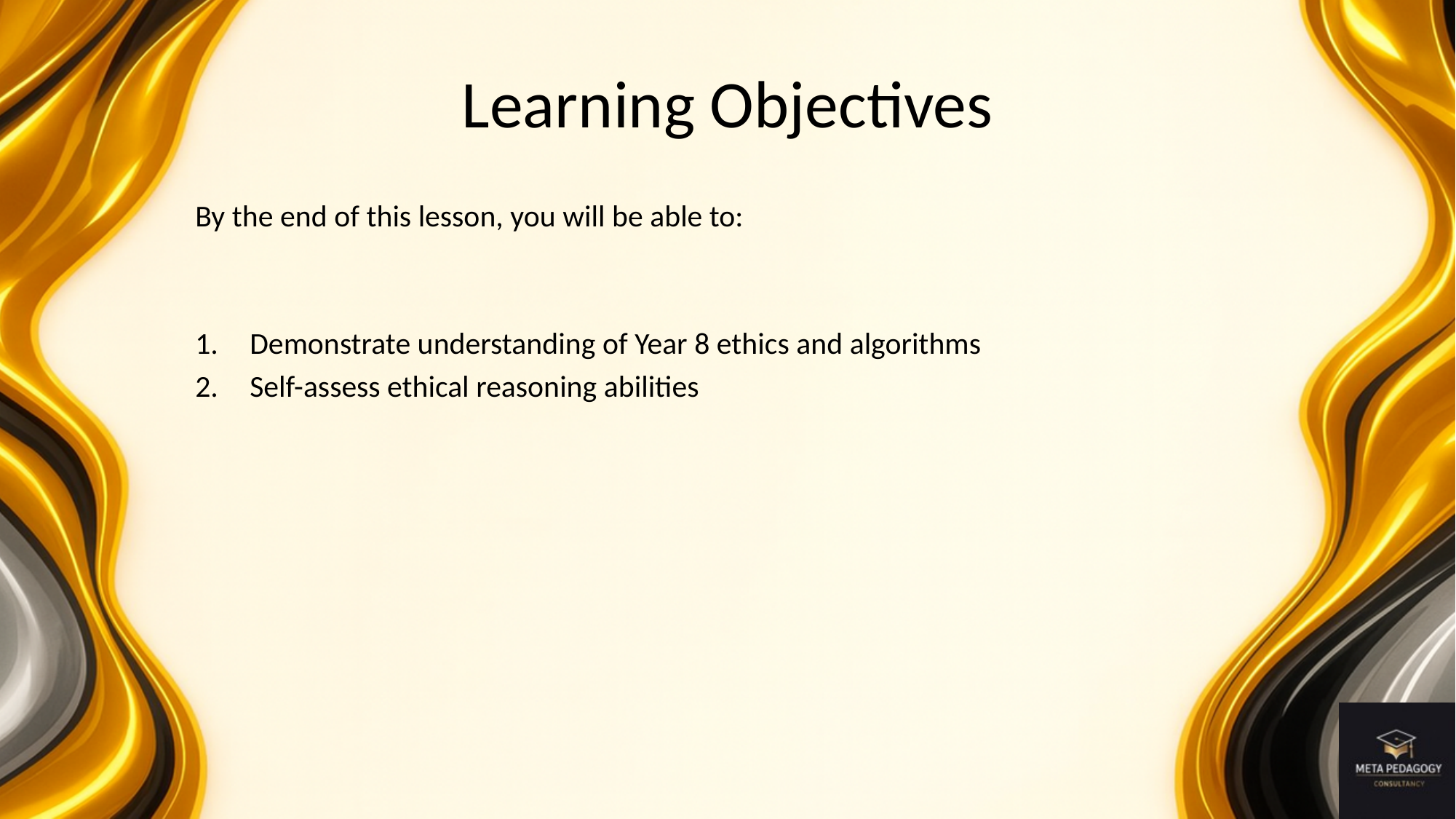

# Learning Objectives
By the end of this lesson, you will be able to:

Demonstrate understanding of Year 8 ethics and algorithms
Self-assess ethical reasoning abilities